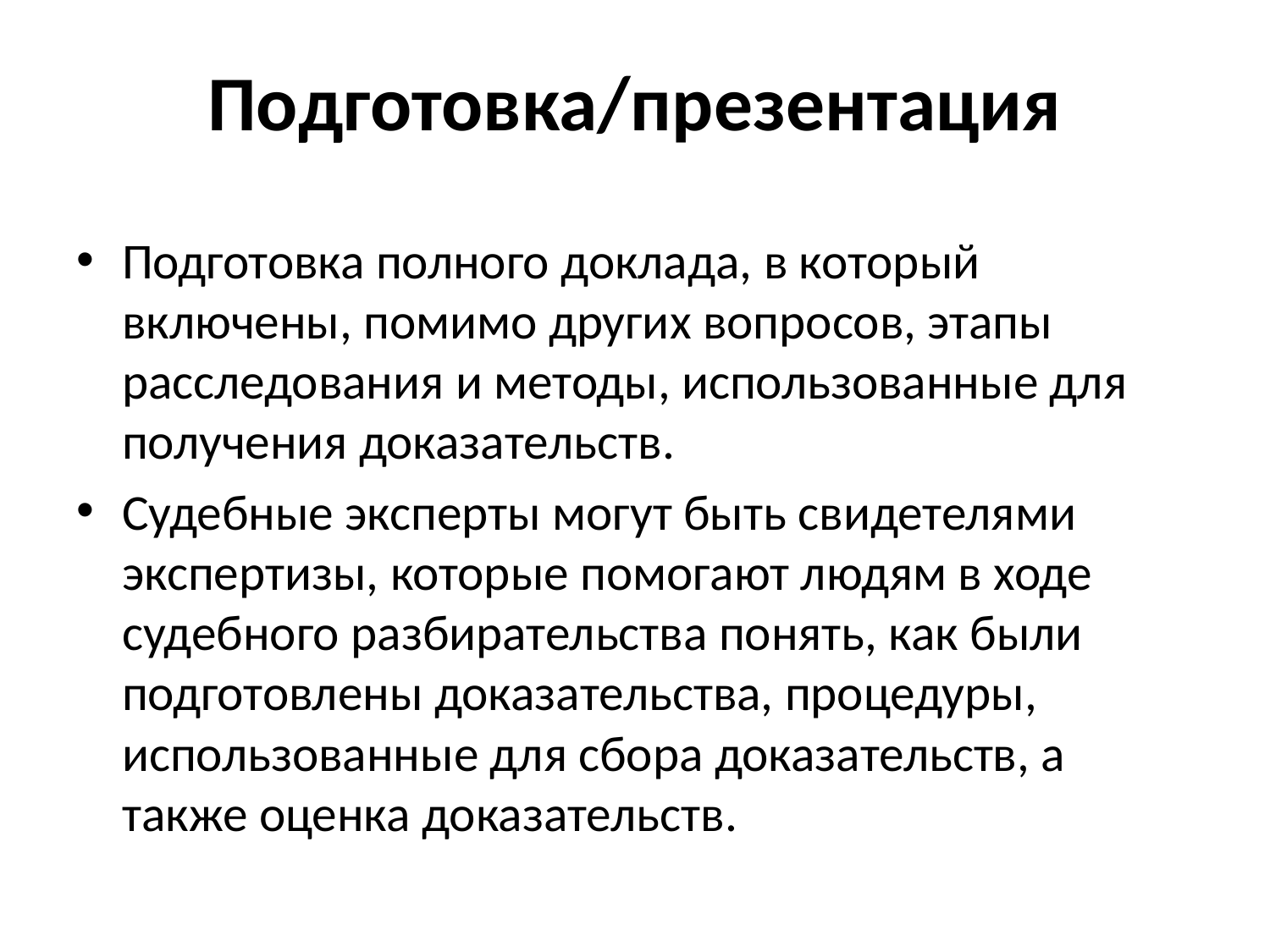

# Подготовка/презентация
Подготовка полного доклада, в который включены, помимо других вопросов, этапы расследования и методы, использованные для получения доказательств.
Судебные эксперты могут быть свидетелями экспертизы, которые помогают людям в ходе судебного разбирательства понять, как были подготовлены доказательства, процедуры, использованные для сбора доказательств, а также оценка доказательств.